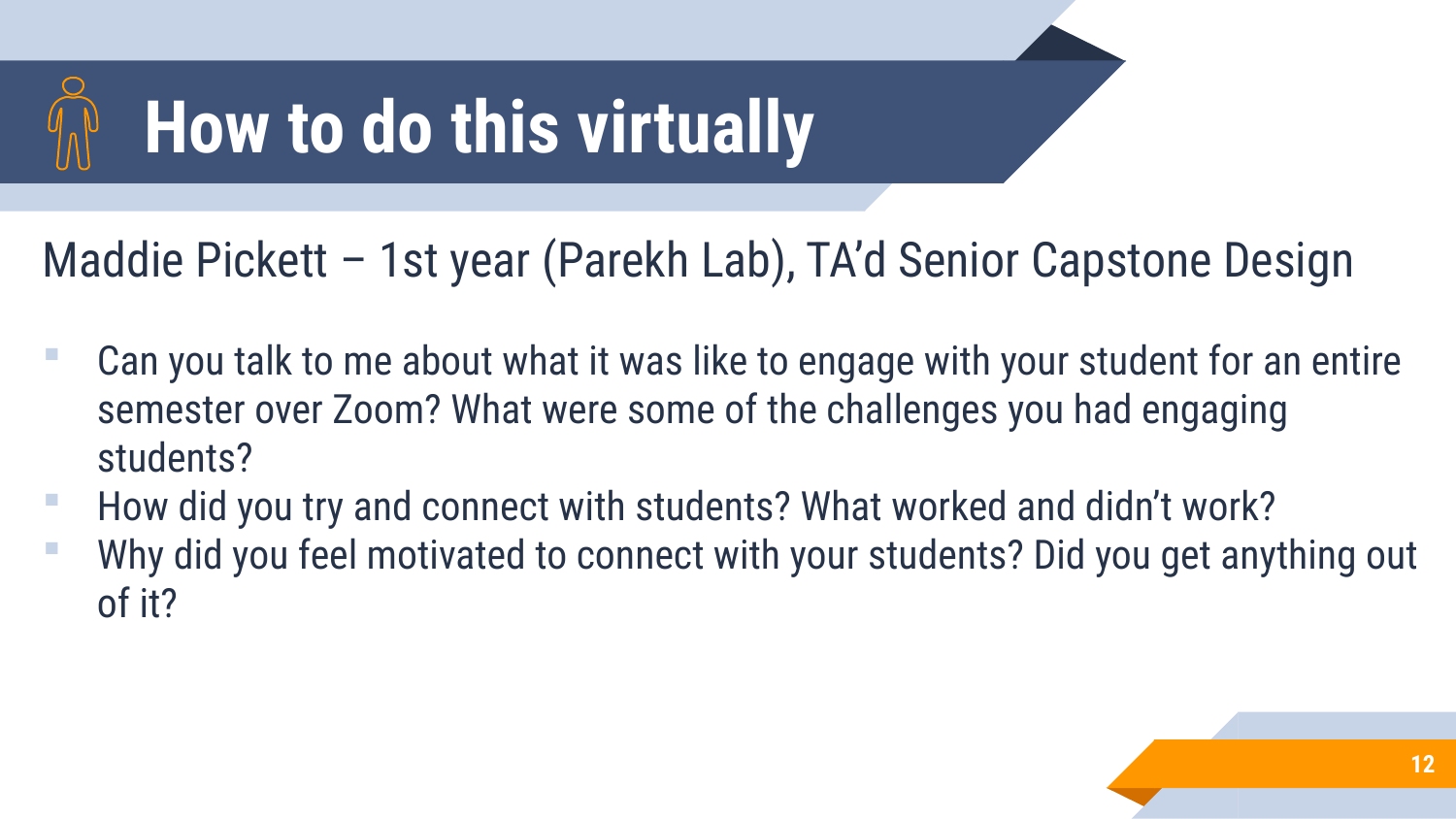

# How to do this virtually

Maddie Pickett – 1st year (Parekh Lab), TA’d Senior Capstone Design

Can you talk to me about what it was like to engage with your student for an entire semester over Zoom? What were some of the challenges you had engaging students?
How did you try and connect with students? What worked and didn’t work?
Why did you feel motivated to connect with your students? Did you get anything out of it?
12